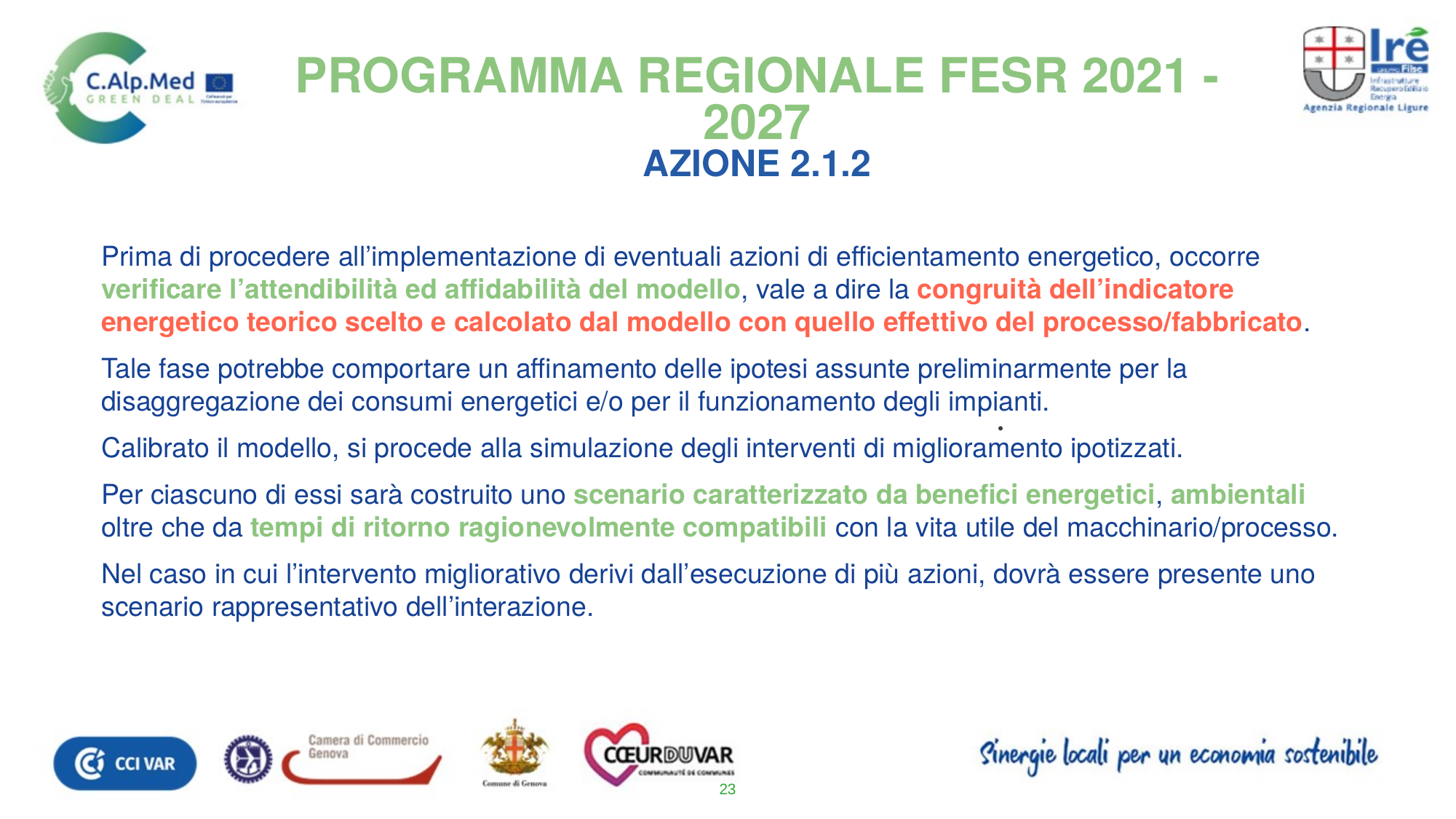

PROGRAMMA REGIONALE FESR 2021 - 2027
AZIONE 2.1.2
Prima di procedere all’implementazione di eventuali azioni di efficientamento energetico, occorre verificare l’attendibilità ed affidabilità del modello, vale a dire la congruità dell’indicatore energetico teorico scelto e calcolato dal modello con quello effettivo del processo/fabbricato.
Tale fase potrebbe comportare un affinamento delle ipotesi assunte preliminarmente per la disaggregazione dei consumi energetici e/o per il funzionamento degli impianti.
Calibrato il modello, si procede alla simulazione degli interventi di miglioramento ipotizzati.
Per ciascuno di essi sarà costruito uno scenario caratterizzato da benefici energetici, ambientali oltre che da tempi di ritorno ragionevolmente compatibili con la vita utile del macchinario/processo.
Nel caso in cui l’intervento migliorativo derivi dall’esecuzione di più azioni, dovrà essere presente uno scenario rappresentativo dell’interazione.

.

23